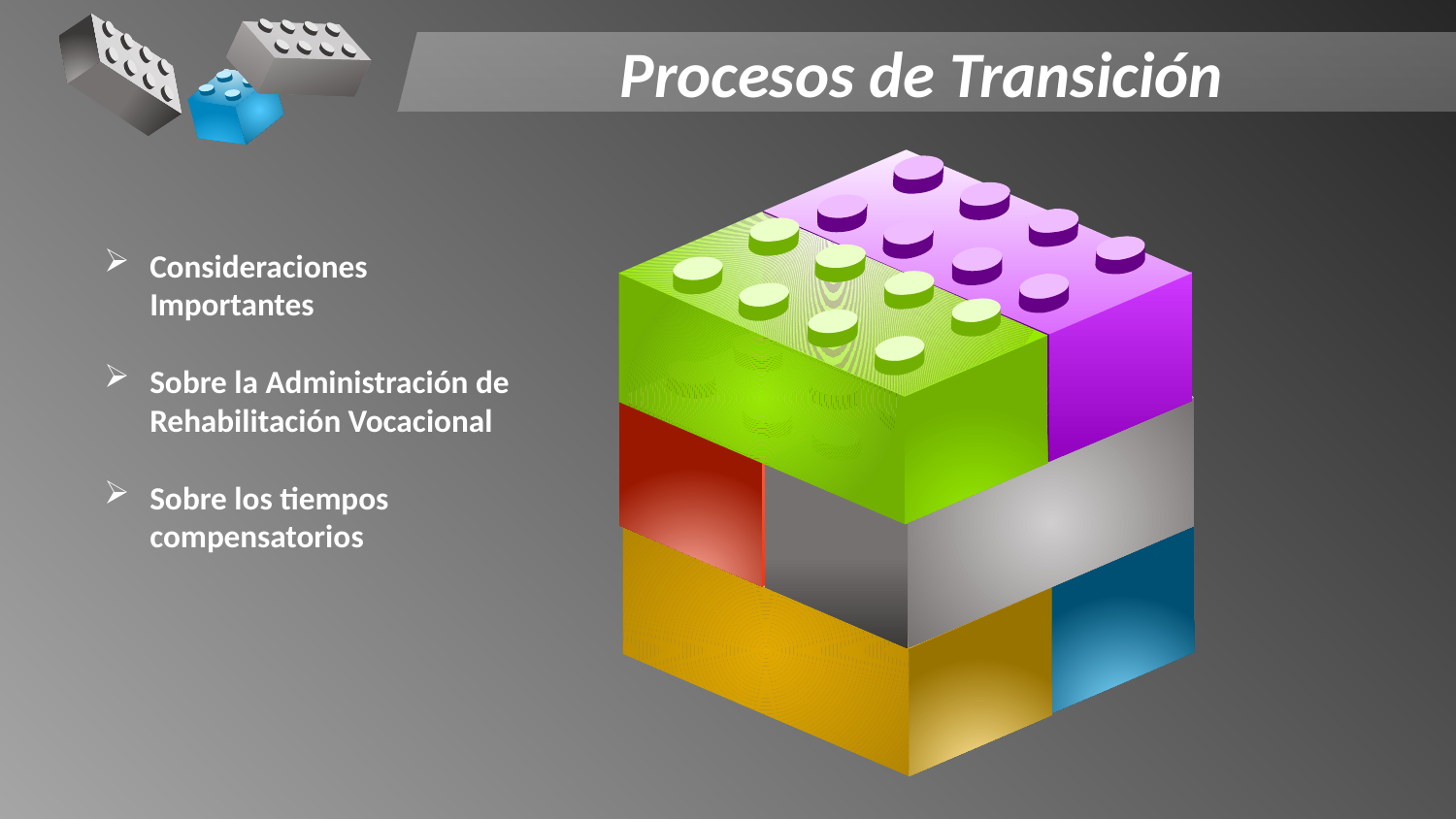

Procesos de Transición

Consideraciones Importantes

Sobre la Administración de Rehabilitación Vocacional

Sobre los tiempos compensatorios